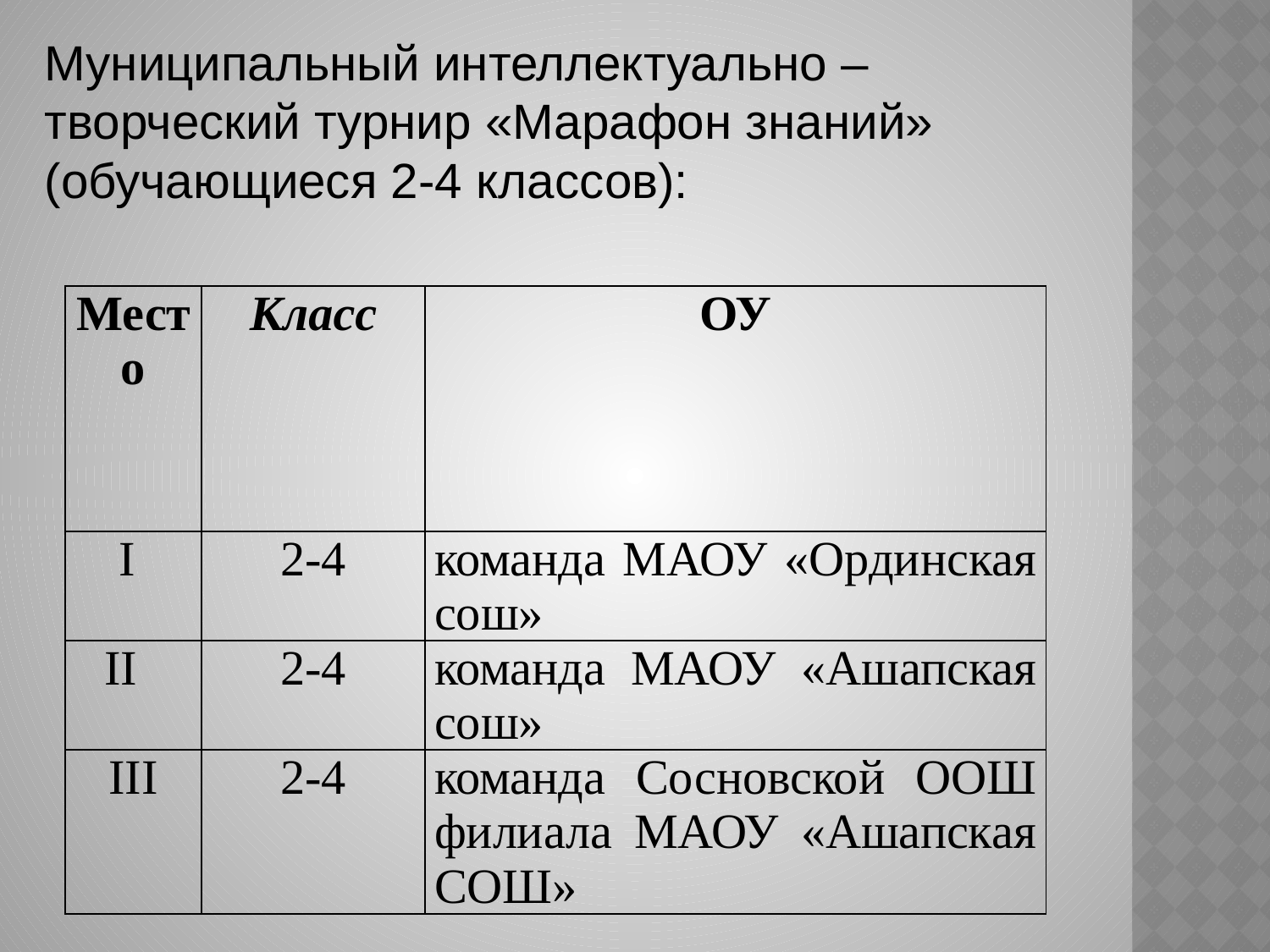

Муниципальный интеллектуально –
творческий турнир «Марафон знаний»
(обучающиеся 2-4 классов):

| Место | Класс | ОУ |
| --- | --- | --- |
| Ι | 2-4 | команда МАОУ «Ординская сош» |
| ΙΙ | 2-4 | команда МАОУ «Ашапская сош» |
| ΙΙΙ | 2-4 | команда Сосновской ООШ филиала МАОУ «Ашапская СОШ» |